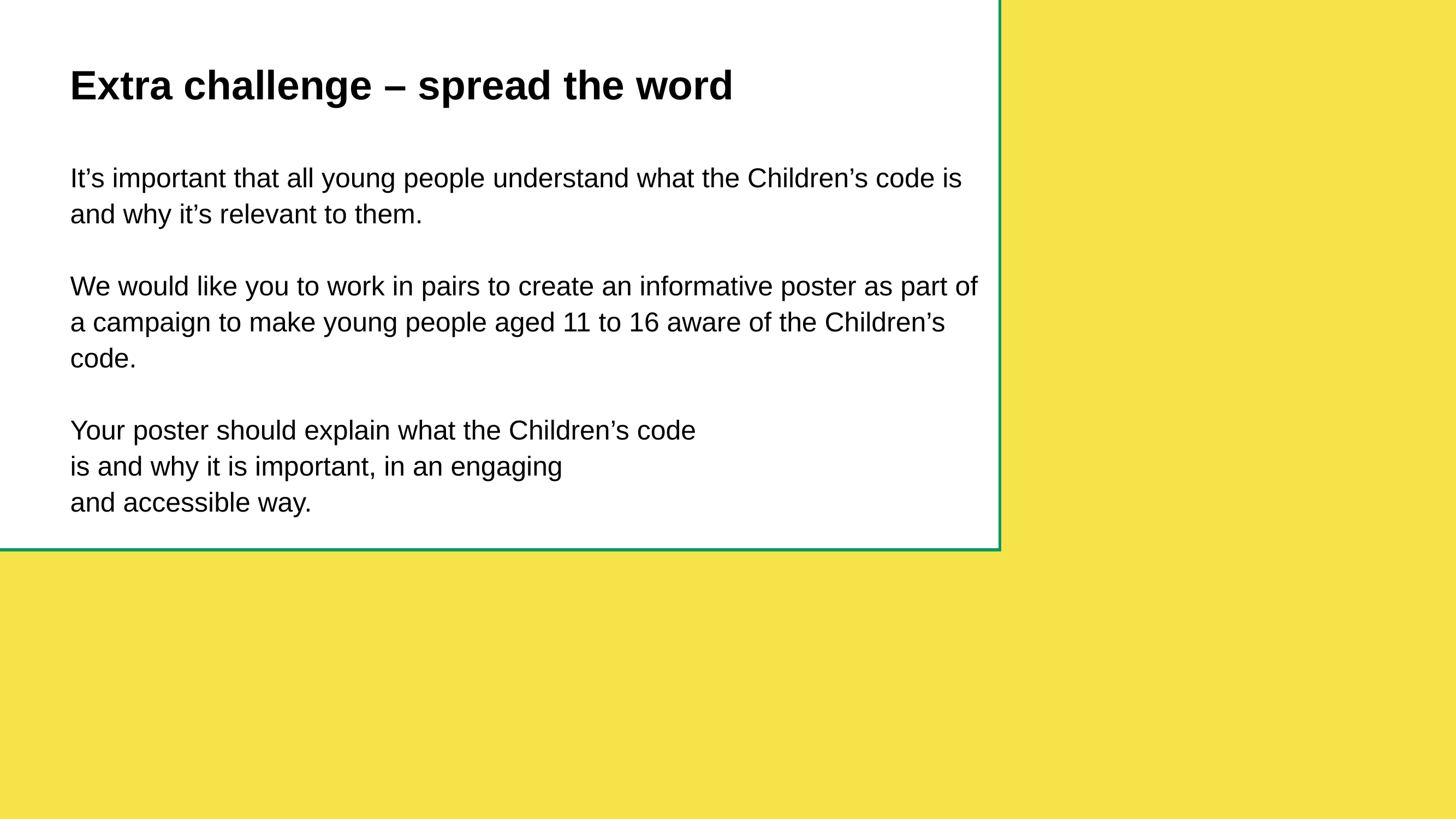

Extra challenge – spread the word
Extra challenge – spread the word

It’s important that all young people understand what the Children’s code is and why it’s relevant to them.

We would like you to work in pairs to create an informative poster as part of a campaign to make young people aged 11 to 16 aware of the Children’s code.

Your poster should explain what the Children’s code
is and why it is important, in an engaging
and accessible way.